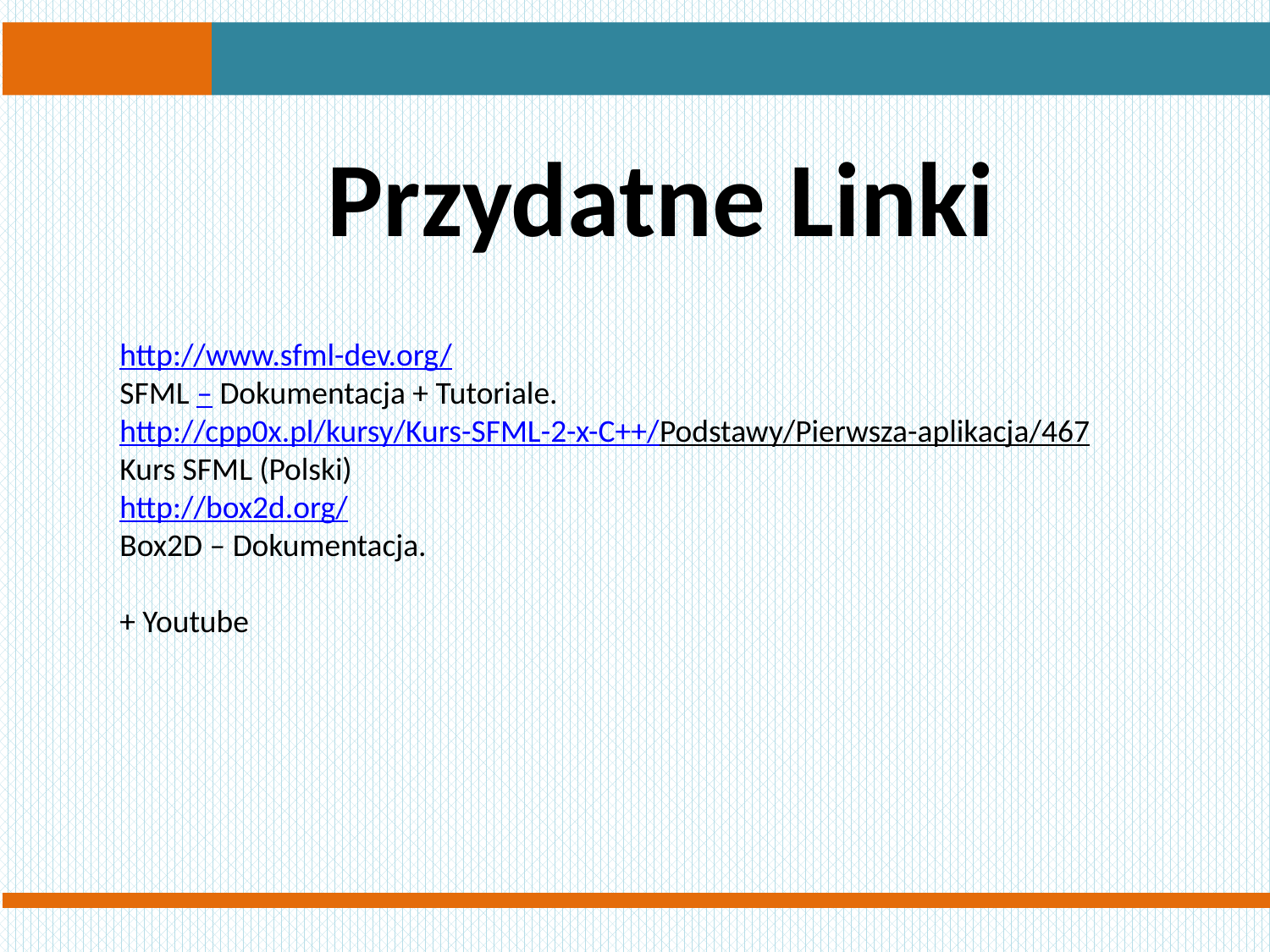

Przydatne Linki

http://www.sfml-dev.org/
SFML – Dokumentacja + Tutoriale.
http://cpp0x.pl/kursy/Kurs-SFML-2-x-C++/Podstawy/Pierwsza-aplikacja/467
Kurs SFML (Polski)
http://box2d.org/
Box2D – Dokumentacja.

+ Youtube